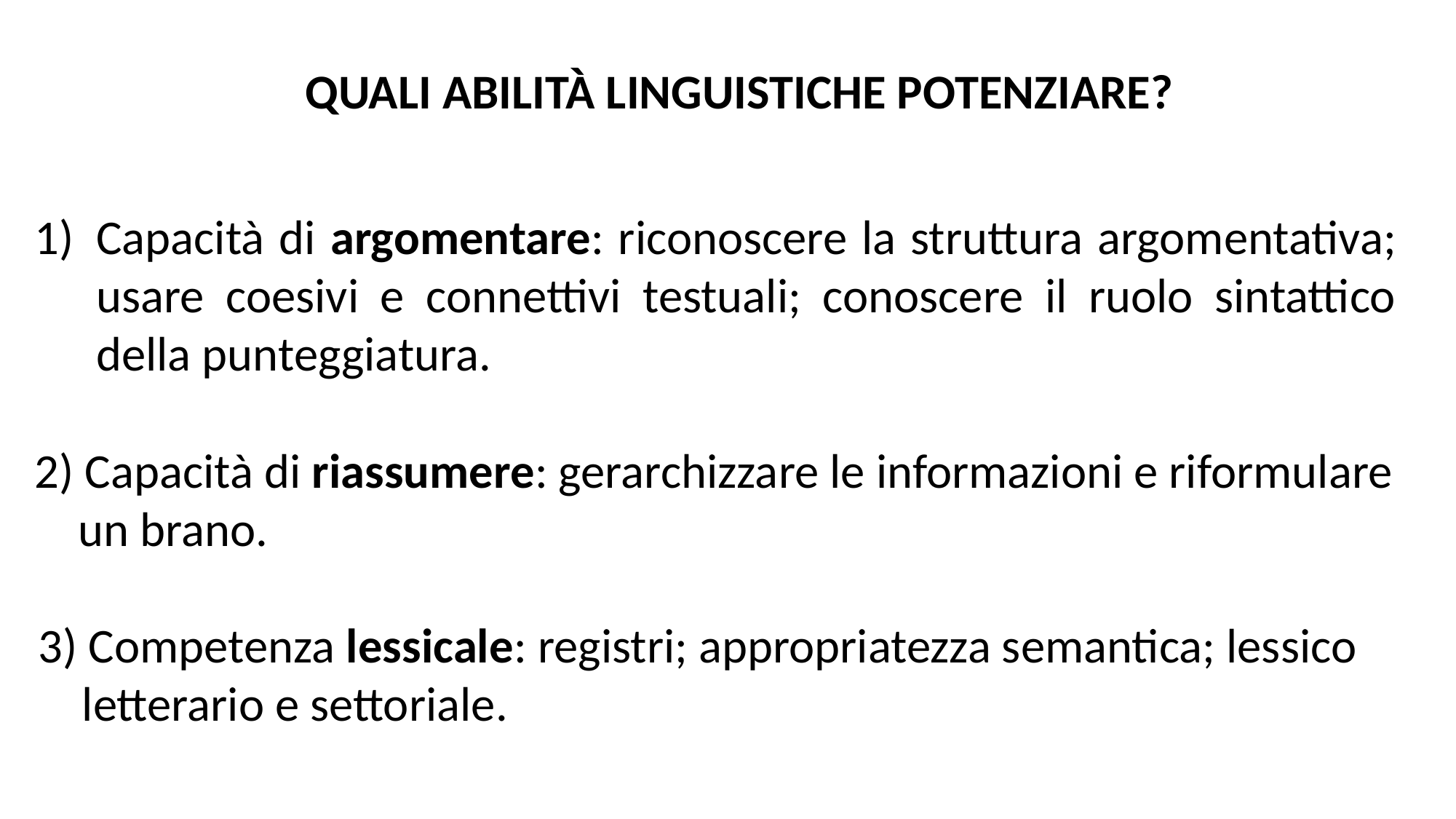

QUALI ABILITÀ LINGUISTICHE POTENZIARE?
Capacità di argomentare: riconoscere la struttura argomentativa; usare coesivi e connettivi testuali; conoscere il ruolo sintattico della punteggiatura.
2) Capacità di riassumere: gerarchizzare le informazioni e riformulare
    un brano.
3) Competenza lessicale: registri; appropriatezza semantica; lessico
    letterario e settoriale.